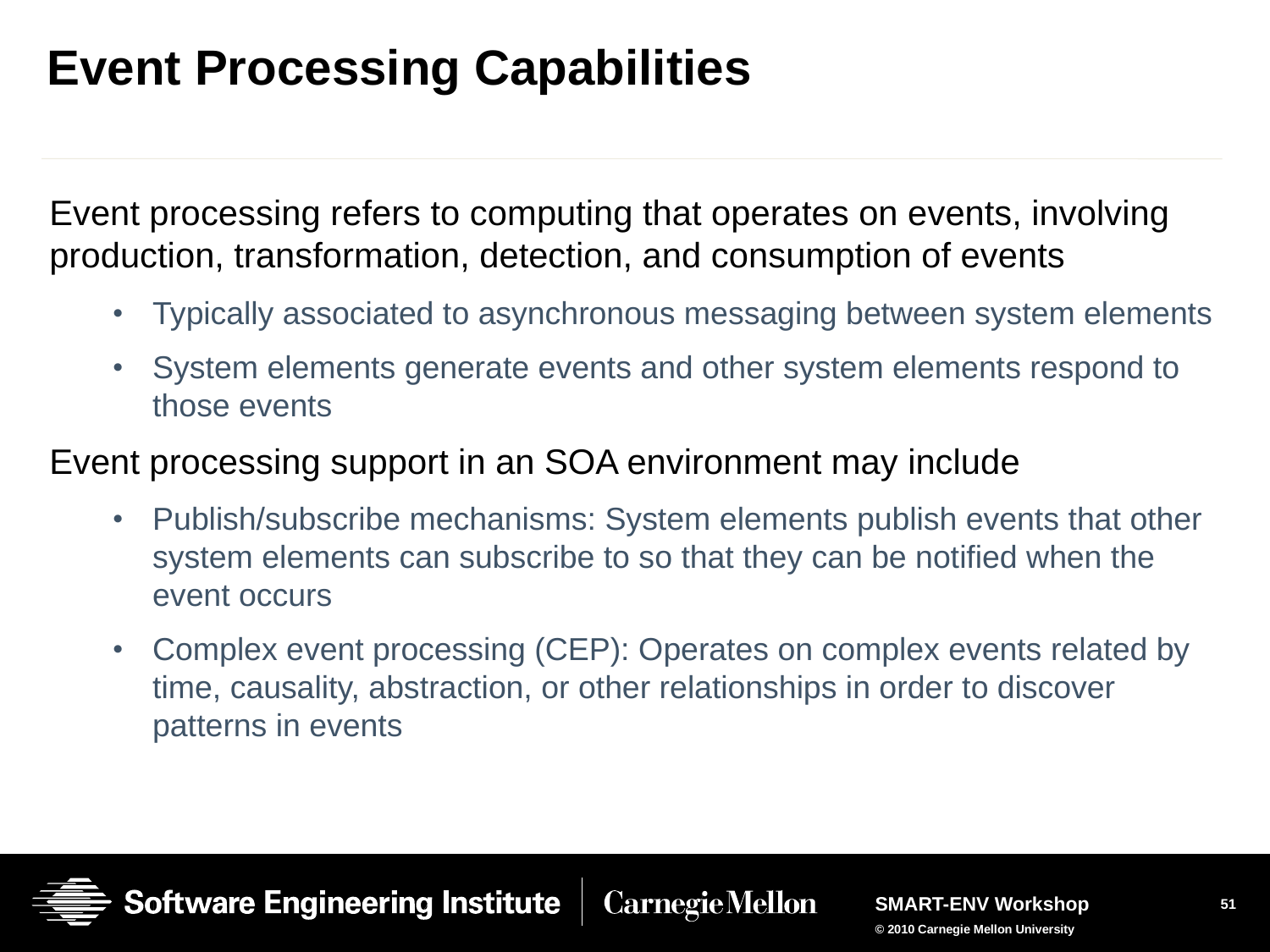

# Event Processing Capabilities
Event processing refers to computing that operates on events, involving production, transformation, detection, and consumption of events
Typically associated to asynchronous messaging between system elements
System elements generate events and other system elements respond to those events
Event processing support in an SOA environment may include
Publish/subscribe mechanisms: System elements publish events that other system elements can subscribe to so that they can be notified when the event occurs
Complex event processing (CEP): Operates on complex events related by time, causality, abstraction, or other relationships in order to discover patterns in events